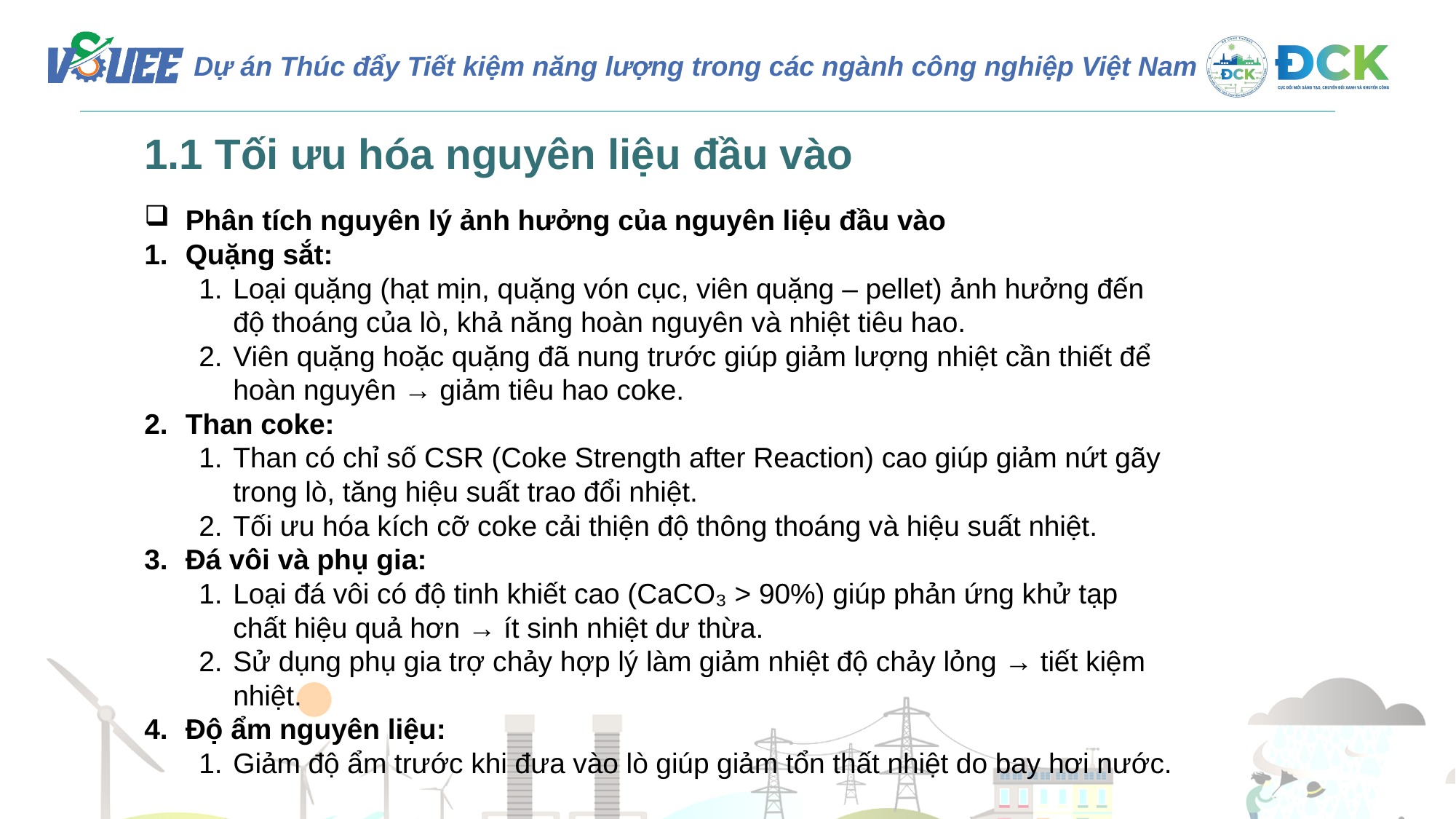

1.1 Tối ưu hóa nguyên liệu đầu vào

Phân tích nguyên lý ảnh hưởng của nguyên liệu đầu vào
Quặng sắt:
Loại quặng (hạt mịn, quặng vón cục, viên quặng – pellet) ảnh hưởng đến độ thoáng của lò, khả năng hoàn nguyên và nhiệt tiêu hao.
Viên quặng hoặc quặng đã nung trước giúp giảm lượng nhiệt cần thiết để hoàn nguyên → giảm tiêu hao coke.
Than coke:
Than có chỉ số CSR (Coke Strength after Reaction) cao giúp giảm nứt gãy trong lò, tăng hiệu suất trao đổi nhiệt.
Tối ưu hóa kích cỡ coke cải thiện độ thông thoáng và hiệu suất nhiệt.
Đá vôi và phụ gia:
Loại đá vôi có độ tinh khiết cao (CaCO₃ > 90%) giúp phản ứng khử tạp chất hiệu quả hơn → ít sinh nhiệt dư thừa.
Sử dụng phụ gia trợ chảy hợp lý làm giảm nhiệt độ chảy lỏng → tiết kiệm nhiệt.
Độ ẩm nguyên liệu:
Giảm độ ẩm trước khi đưa vào lò giúp giảm tổn thất nhiệt do bay hơi nước.